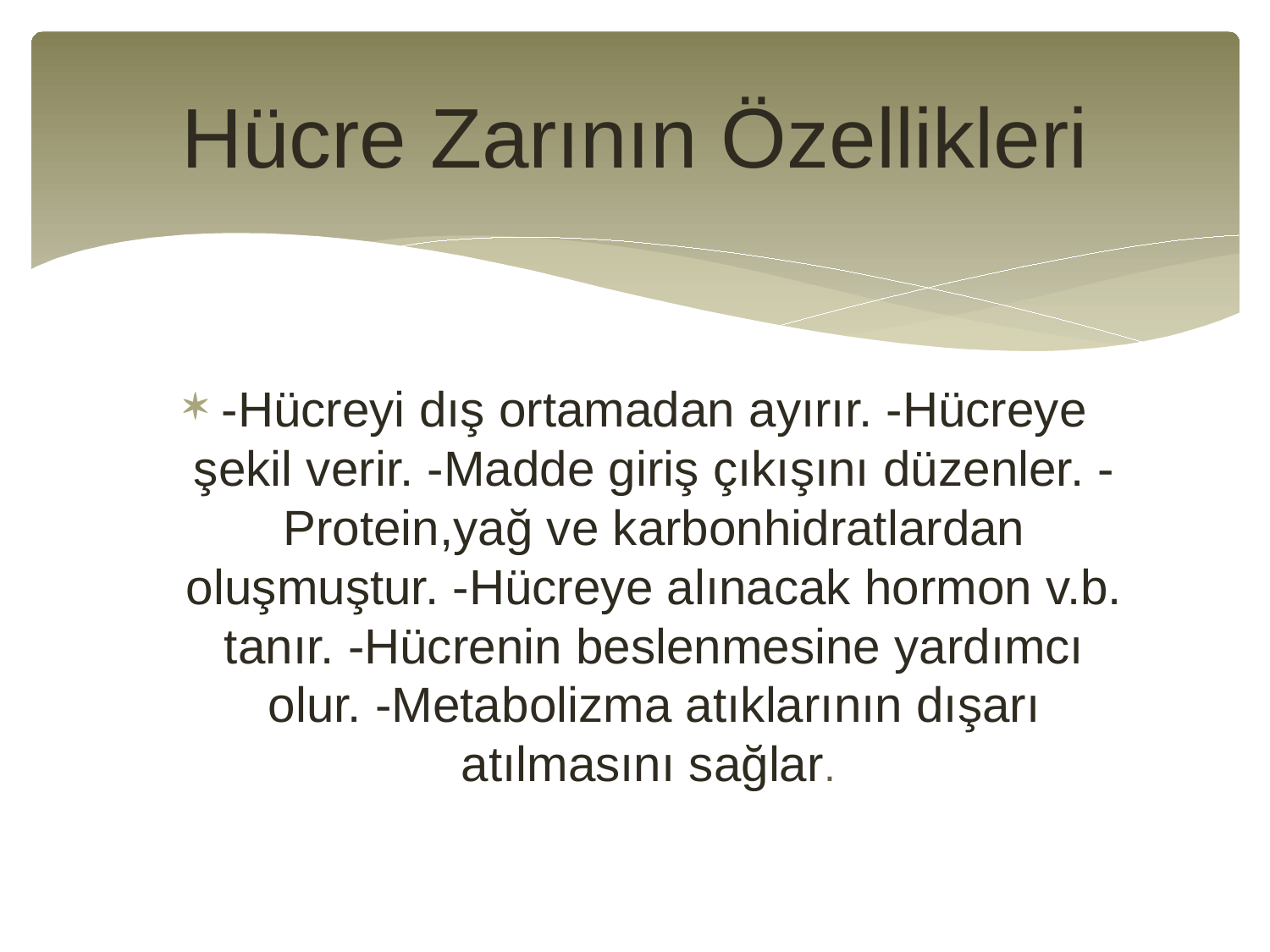

# Hücre Zarının Özellikleri
-Hücreyi dış ortamadan ayırır. -Hücreye şekil verir. -Madde giriş çıkışını düzenler. -Protein,yağ ve karbonhidratlardan oluşmuştur. -Hücreye alınacak hormon v.b. tanır. -Hücrenin beslenmesine yardımcı olur. -Metabolizma atıklarının dışarı atılmasını sağlar.